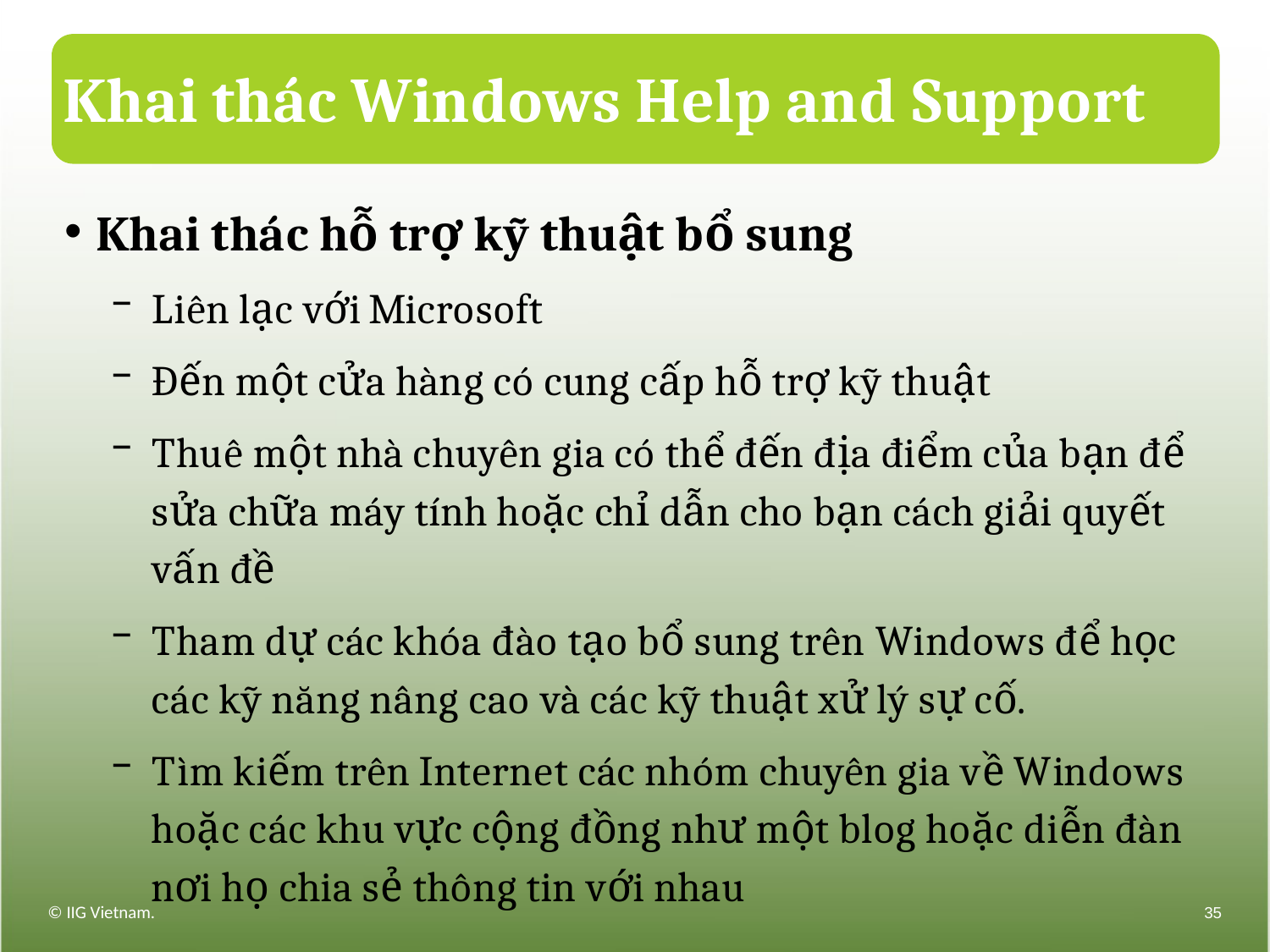

# Khai thác Windows Help and Support
Khai thác hỗ trợ kỹ thuật bổ sung
Liên lạc với Microsoft
Đến một cửa hàng có cung cấp hỗ trợ kỹ thuật
Thuê một nhà chuyên gia có thể đến địa điểm của bạn để sửa chữa máy tính hoặc chỉ dẫn cho bạn cách giải quyết vấn đề
Tham dự các khóa đào tạo bổ sung trên Windows để học các kỹ năng nâng cao và các kỹ thuật xử lý sự cố.
Tìm kiếm trên Internet các nhóm chuyên gia về Windows hoặc các khu vực cộng đồng như một blog hoặc diễn đàn nơi họ chia sẻ thông tin với nhau
© IIG Vietnam.
35